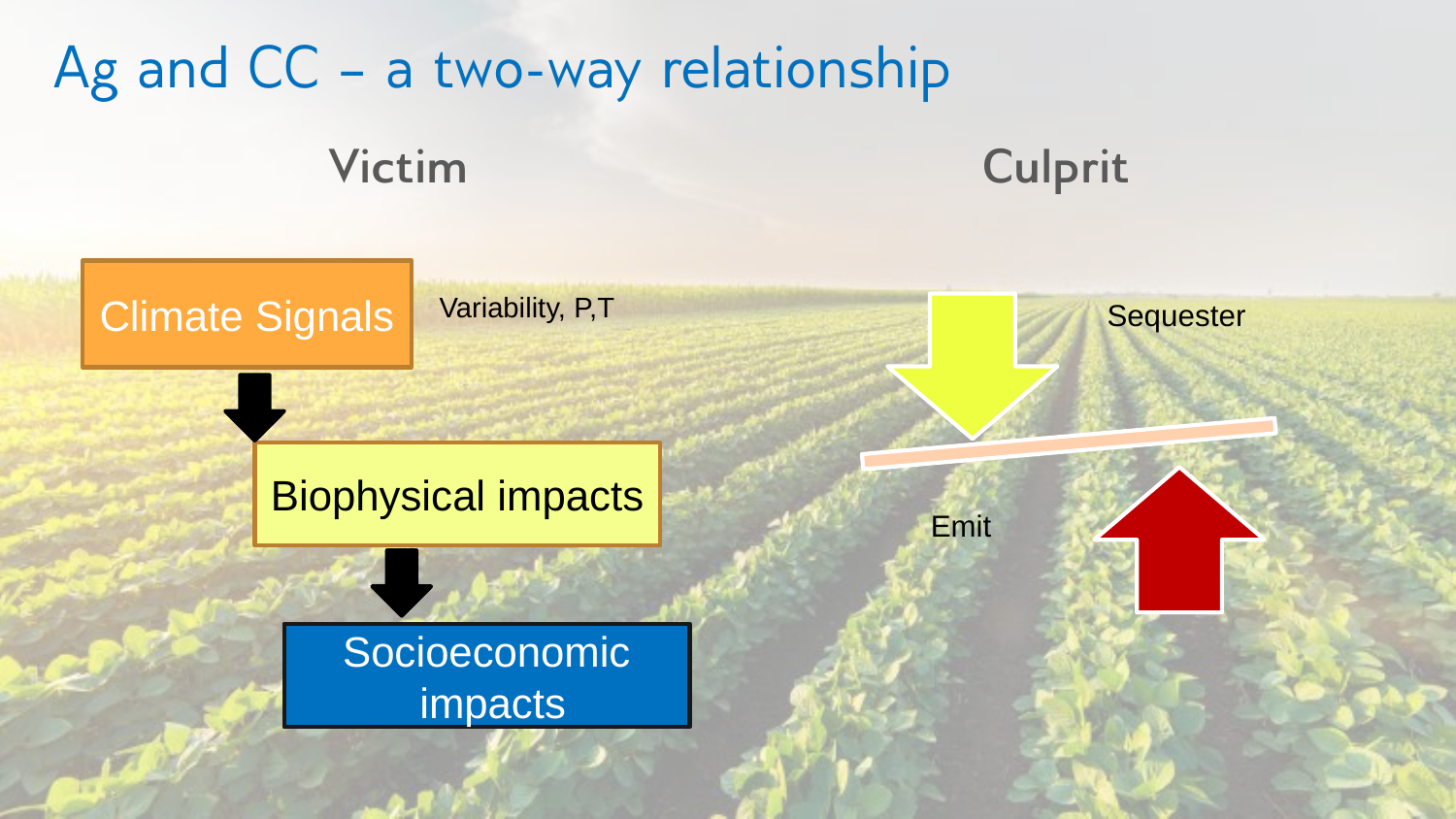

# Ag and CC – a two-way relationship

Victim
Culprit

Climate Signals

Biophysical impacts

Socioeconomic
 impacts
Sequester

Emit

Variability, P,T